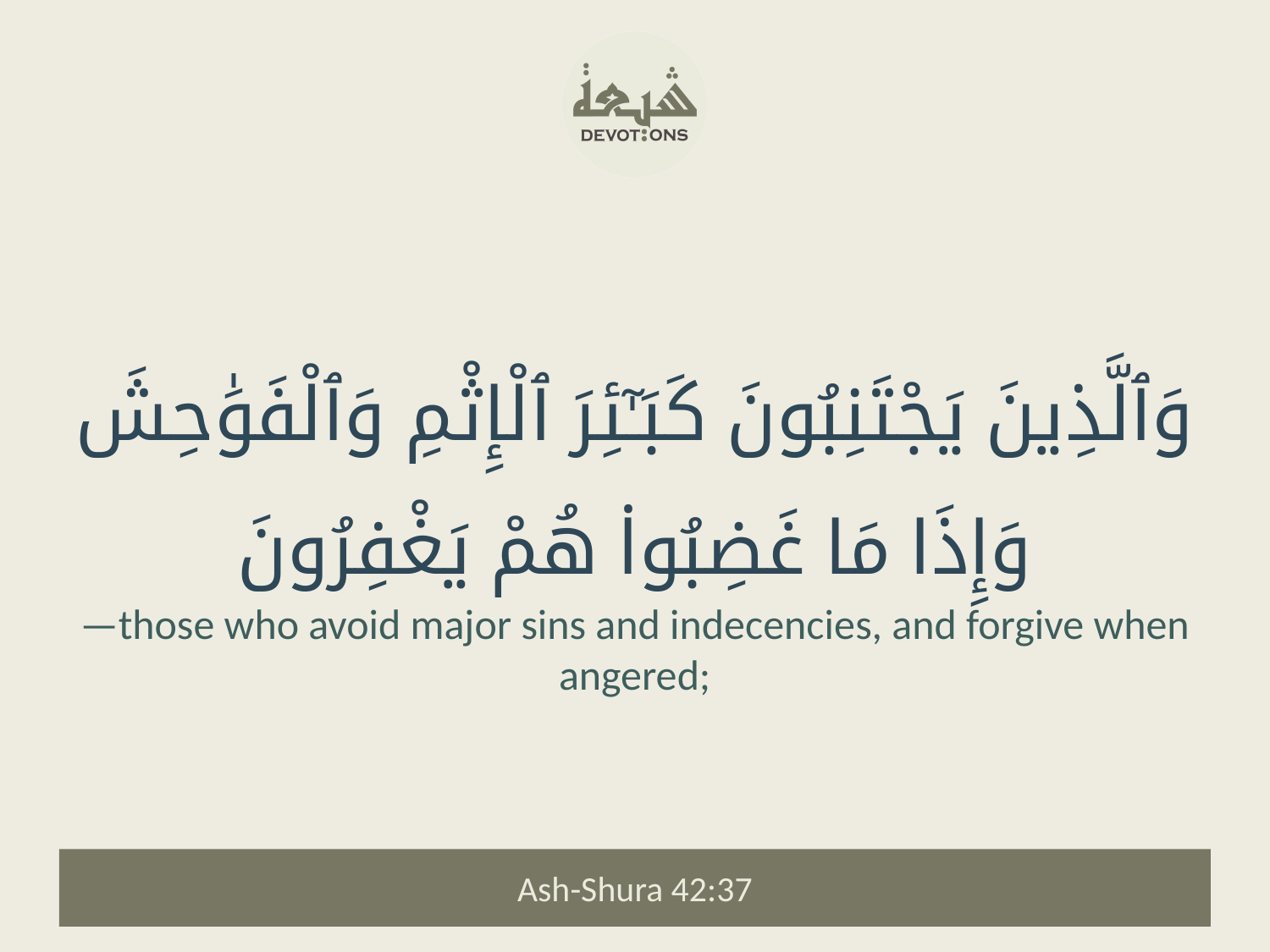

وَٱلَّذِينَ يَجْتَنِبُونَ كَبَـٰٓئِرَ ٱلْإِثْمِ وَٱلْفَوَٰحِشَ وَإِذَا مَا غَضِبُوا۟ هُمْ يَغْفِرُونَ
—those who avoid major sins and indecencies, and forgive when angered;
Ash-Shura 42:37